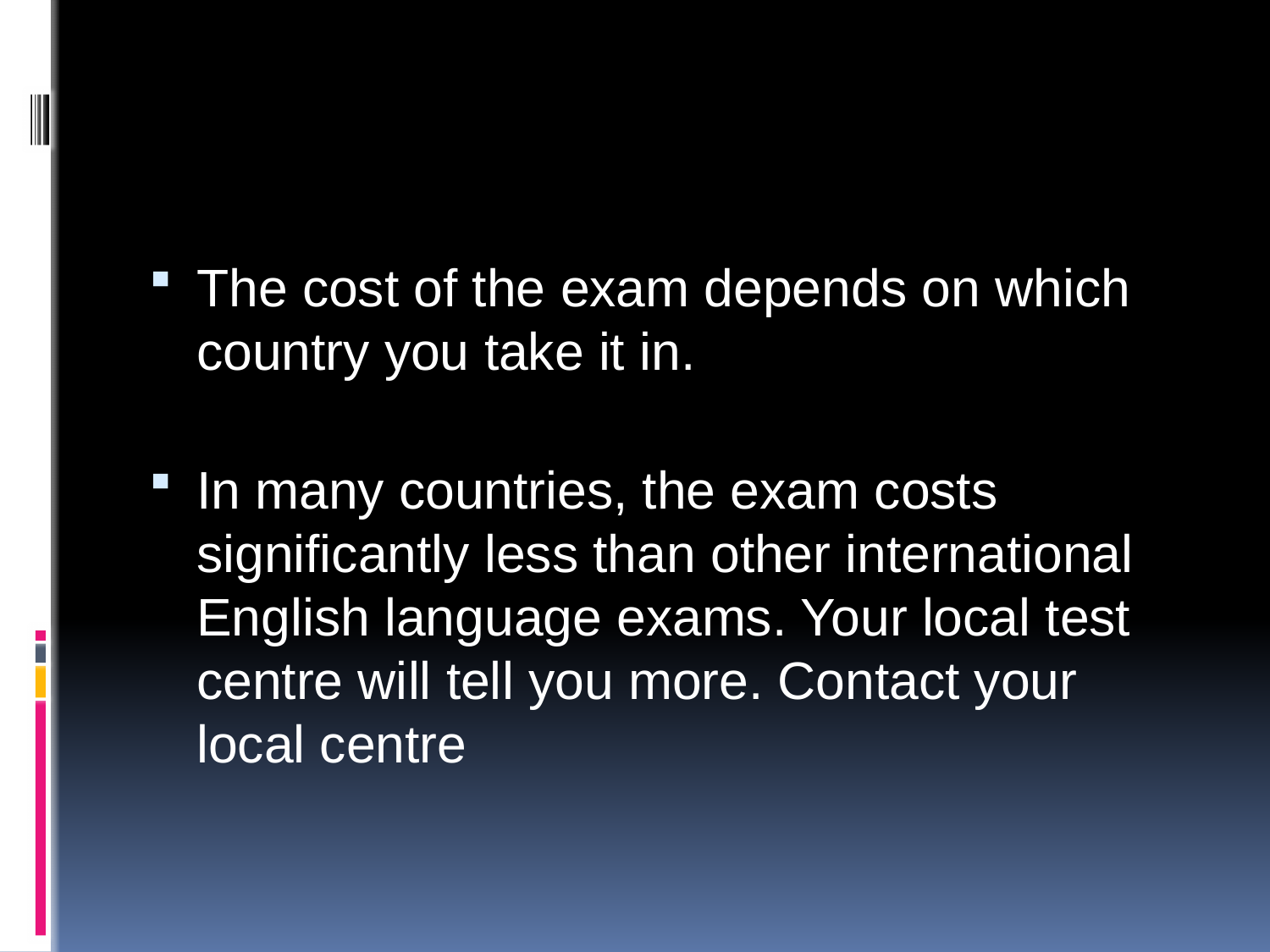

#
The cost of the exam depends on which country you take it in.
In many countries, the exam costs significantly less than other international English language exams. Your local test centre will tell you more. Contact your local centre